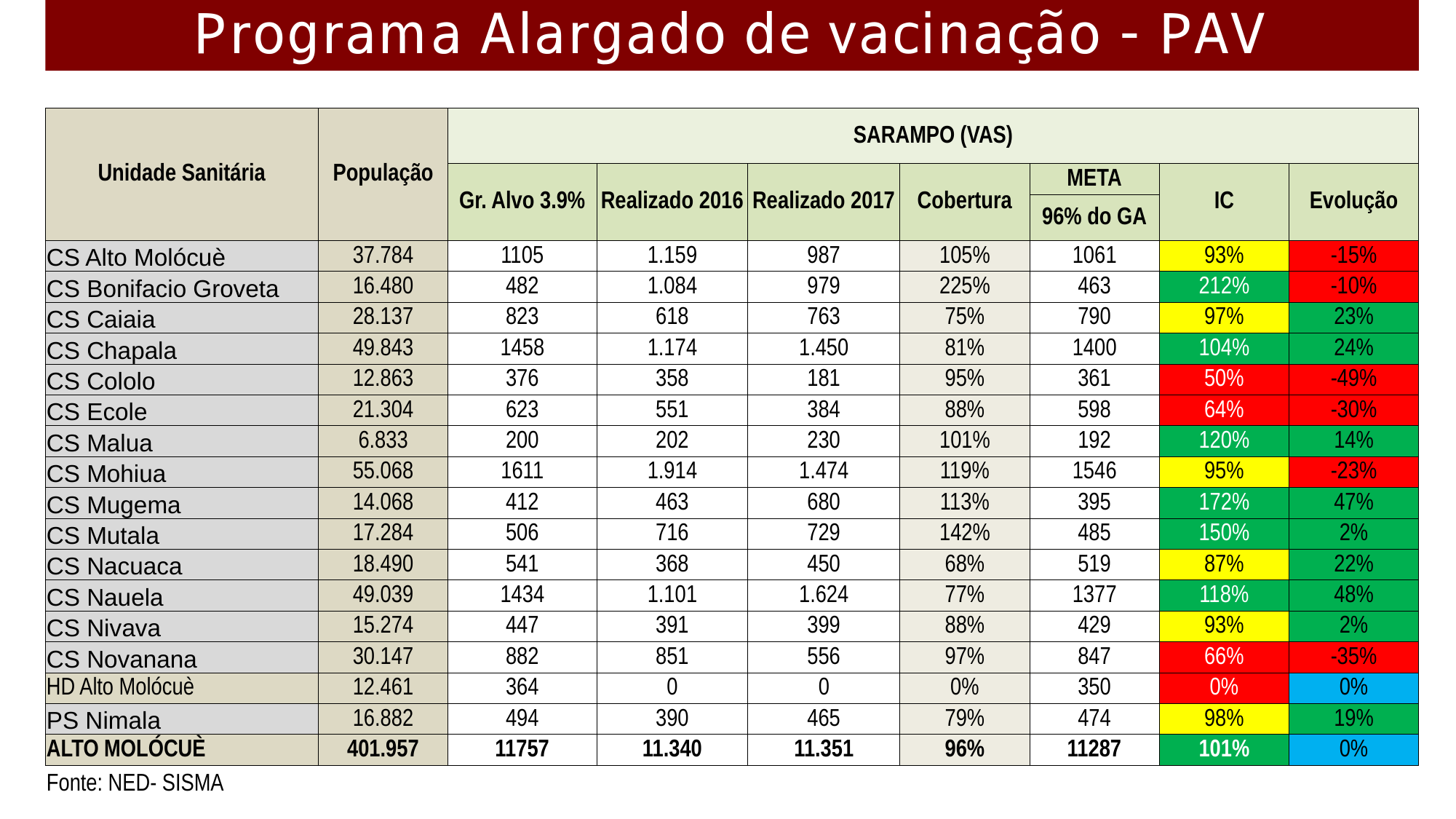

# Programa Alargado de vacinação - PAV
| Unidade Sanitária | População | SARAMPO (VAS) |  |  |  |  |  |  |
| --- | --- | --- | --- | --- | --- | --- | --- | --- |
|  |  | Gr. Alvo 3.9% | Realizado 2016 | Realizado 2017 | Cobertura | META | IC | Evolução |
|  |  |  |  |  |  | 96% do GA |  |  |
| CS Alto Molócuè | 37.784 | 1105 | 1.159 | 987 | 105% | 1061 | 93% | -15% |
| CS Bonifacio Groveta | 16.480 | 482 | 1.084 | 979 | 225% | 463 | 212% | -10% |
| CS Caiaia | 28.137 | 823 | 618 | 763 | 75% | 790 | 97% | 23% |
| CS Chapala | 49.843 | 1458 | 1.174 | 1.450 | 81% | 1400 | 104% | 24% |
| CS Cololo | 12.863 | 376 | 358 | 181 | 95% | 361 | 50% | -49% |
| CS Ecole | 21.304 | 623 | 551 | 384 | 88% | 598 | 64% | -30% |
| CS Malua | 6.833 | 200 | 202 | 230 | 101% | 192 | 120% | 14% |
| CS Mohiua | 55.068 | 1611 | 1.914 | 1.474 | 119% | 1546 | 95% | -23% |
| CS Mugema | 14.068 | 412 | 463 | 680 | 113% | 395 | 172% | 47% |
| CS Mutala | 17.284 | 506 | 716 | 729 | 142% | 485 | 150% | 2% |
| CS Nacuaca | 18.490 | 541 | 368 | 450 | 68% | 519 | 87% | 22% |
| CS Nauela | 49.039 | 1434 | 1.101 | 1.624 | 77% | 1377 | 118% | 48% |
| CS Nivava | 15.274 | 447 | 391 | 399 | 88% | 429 | 93% | 2% |
| CS Novanana | 30.147 | 882 | 851 | 556 | 97% | 847 | 66% | -35% |
| HD Alto Molócuè | 12.461 | 364 | 0 | 0 | 0% | 350 | 0% | 0% |
| PS Nimala | 16.882 | 494 | 390 | 465 | 79% | 474 | 98% | 19% |
| ALTO MOLÓCUÈ | 401.957 | 11757 | 11.340 | 11.351 | 96% | 11287 | 101% | 0% |
| Fonte: NED- SISMA |  |  |  |  |  |  |  |  |